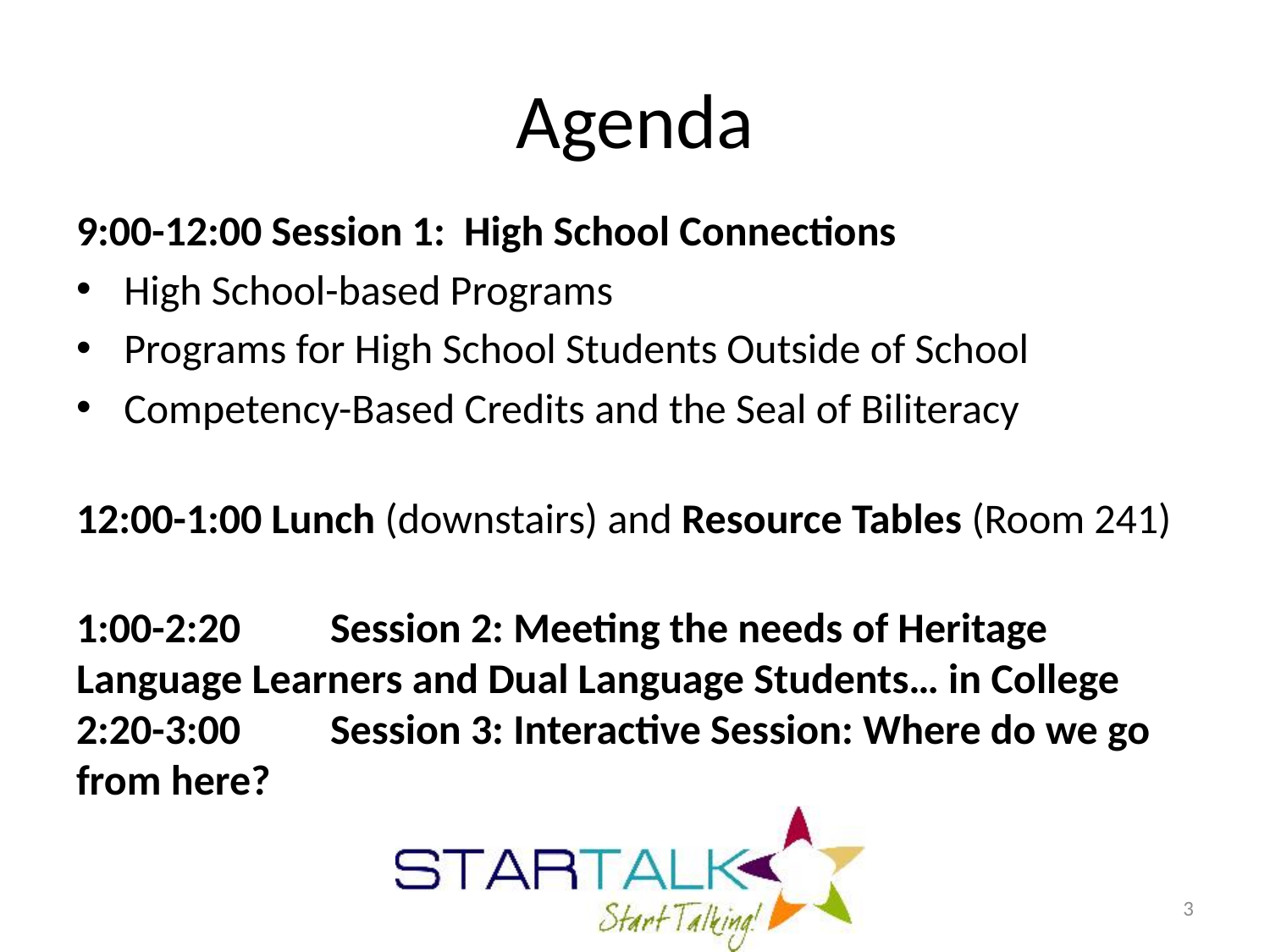

# Agenda
9:00-12:00 Session 1:  High School Connections
High School-based Programs
Programs for High School Students Outside of School
Competency-Based Credits and the Seal of Biliteracy
12:00-1:00 Lunch (downstairs) and Resource Tables (Room 241)
1:00-2:20 	Session 2: Meeting the needs of Heritage Language Learners and Dual Language Students… in College
2:20-3:00	Session 3: Interactive Session: Where do we go from here?

3